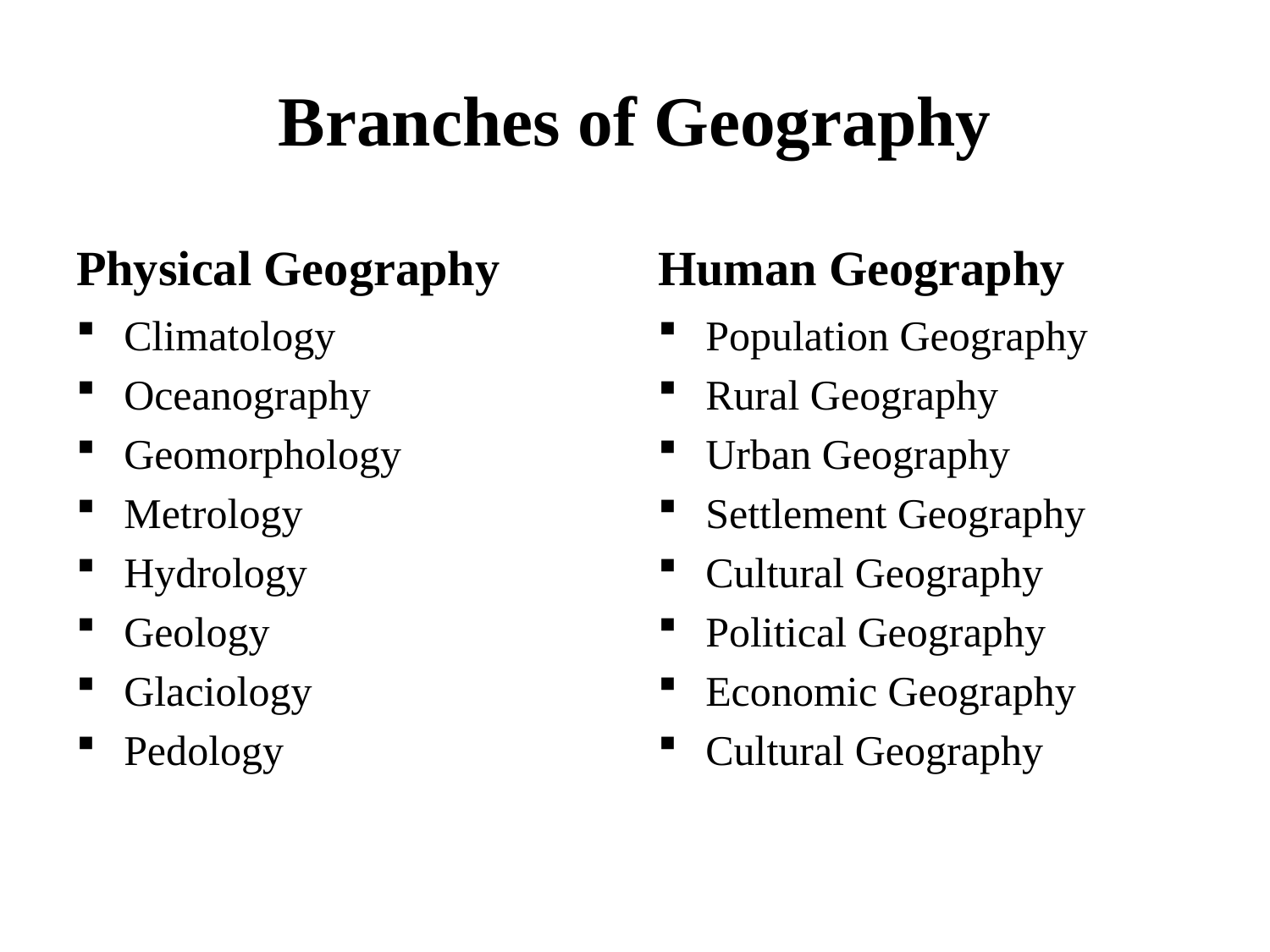

# Branches of Geography
Physical Geography
Human Geography
Climatology
Oceanography
Geomorphology
Metrology
Hydrology
Geology
Glaciology
Pedology

Population Geography
Rural Geography
Urban Geography
Settlement Geography
Cultural Geography
Political Geography
Economic Geography
Cultural Geography